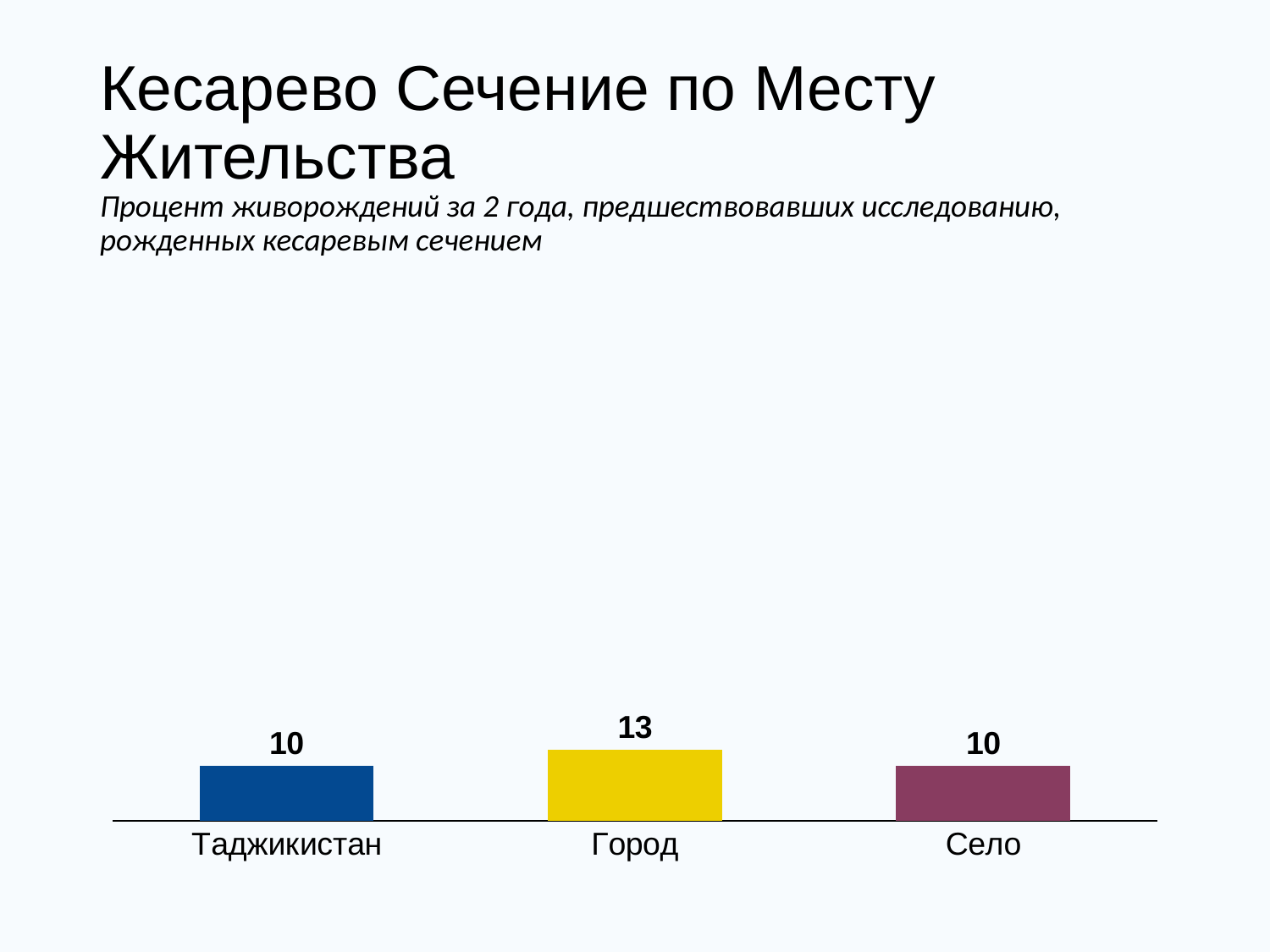

# Кесарево Сечение по Месту Жительства
Процент живорождений за 2 года, предшествовавших исследованию, рожденных кесаревым сечением

### Chart

| Category | Таджикистан |
|---|---|
| Таджикистан | 10.0 |
| Город | 13.0 |
| Село | 10.0 |